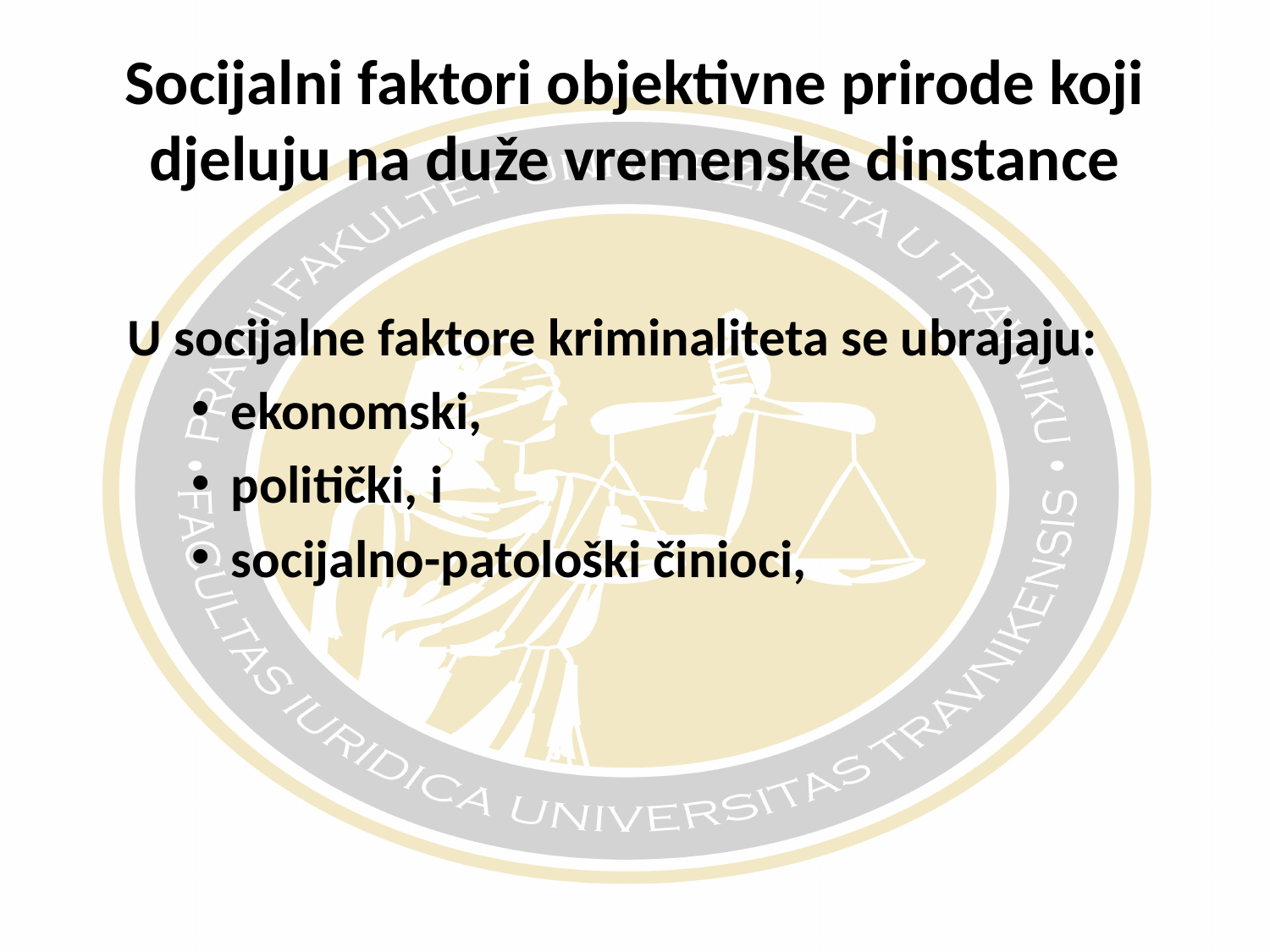

# Socijalni faktori objektivne prirode koji djeluju na duže vremenske dinstance

U socijalne faktore kriminaliteta se ubrajaju:
ekonomski,
politički, i
socijalno-patološki činioci,